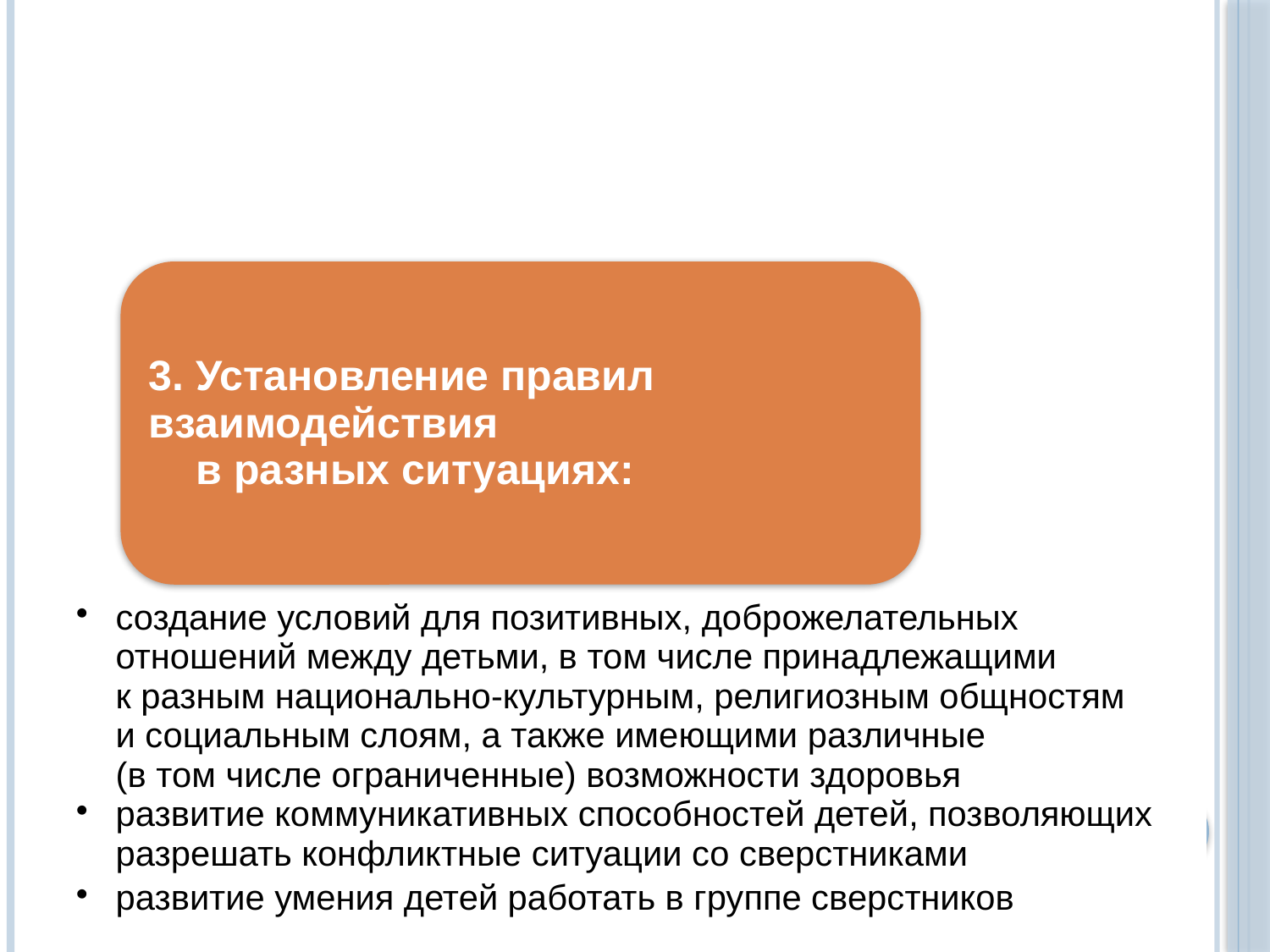

Психолого-педагогические условия реализации Программы
#
3. Установление правил взаимодействия
    в разных ситуациях:
создание условий для позитивных, доброжелательных отношений между детьми, в том числе принадлежащими
к разным национально-культурным, религиозным общностям
и социальным слоям, а также имеющими различные
(в том числе ограниченные) возможности здоровья
развитие умения детей работать в группе сверстников
8